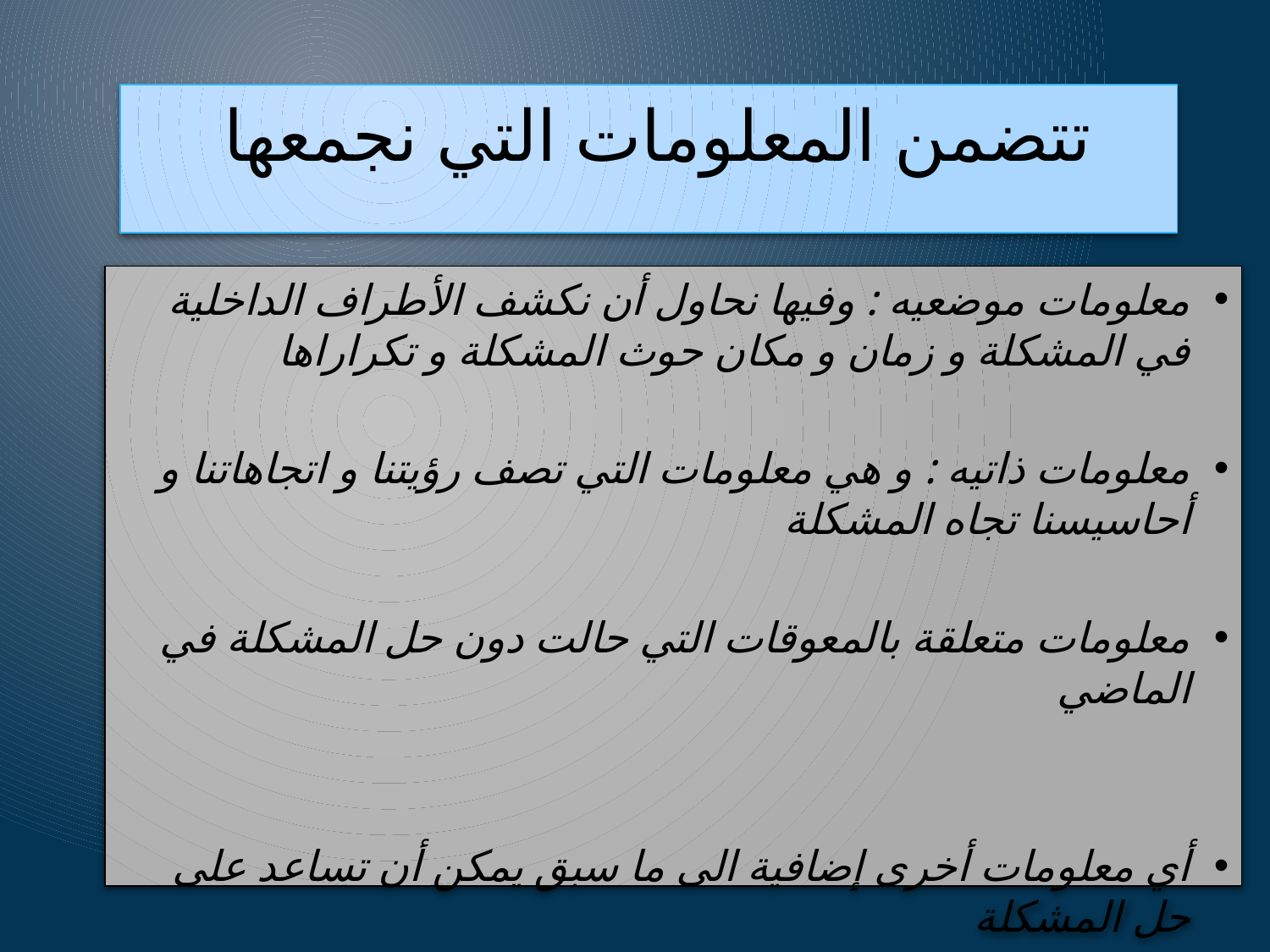

# تتضمن المعلومات التي نجمعها
معلومات موضعيه : وفيها نحاول أن نكشف الأطراف الداخلية في المشكلة و زمان و مكان حوث المشكلة و تكراراها

معلومات ذاتيه : و هي معلومات التي تصف رؤيتنا و اتجاهاتنا و أحاسيسنا تجاه المشكلة

معلومات متعلقة بالمعوقات التي حالت دون حل المشكلة في الماضي

أي معلومات أخرى إضافية الى ما سبق يمكن أن تساعد على حل المشكلة